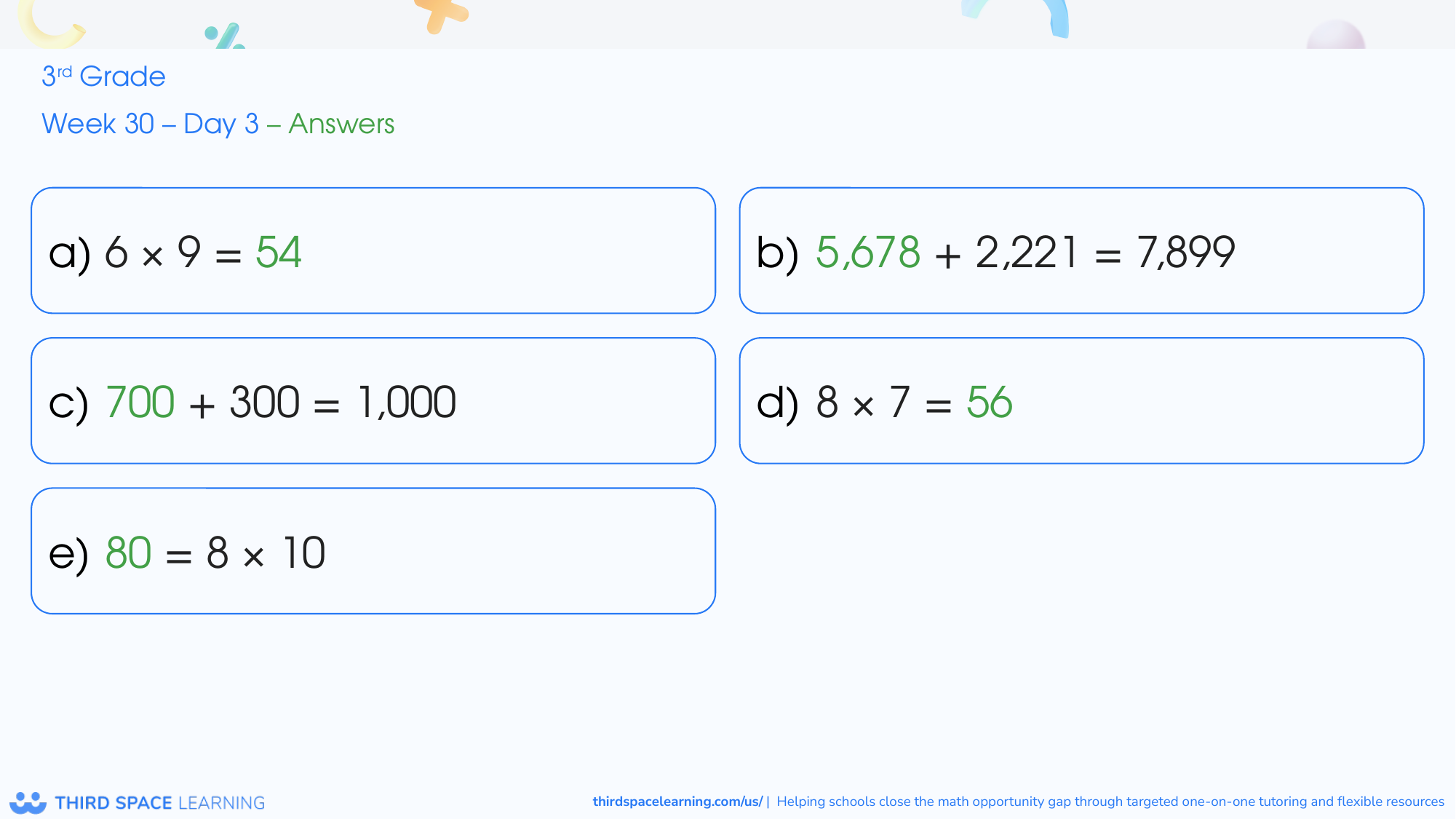

3rd Grade
Week 30 – Day 3 – Answers
6 × 9 = 54
5,678 + 2,221 = 7,899
700 + 300 = 1,000
8 × 7 = 56
80 = 8 × 10